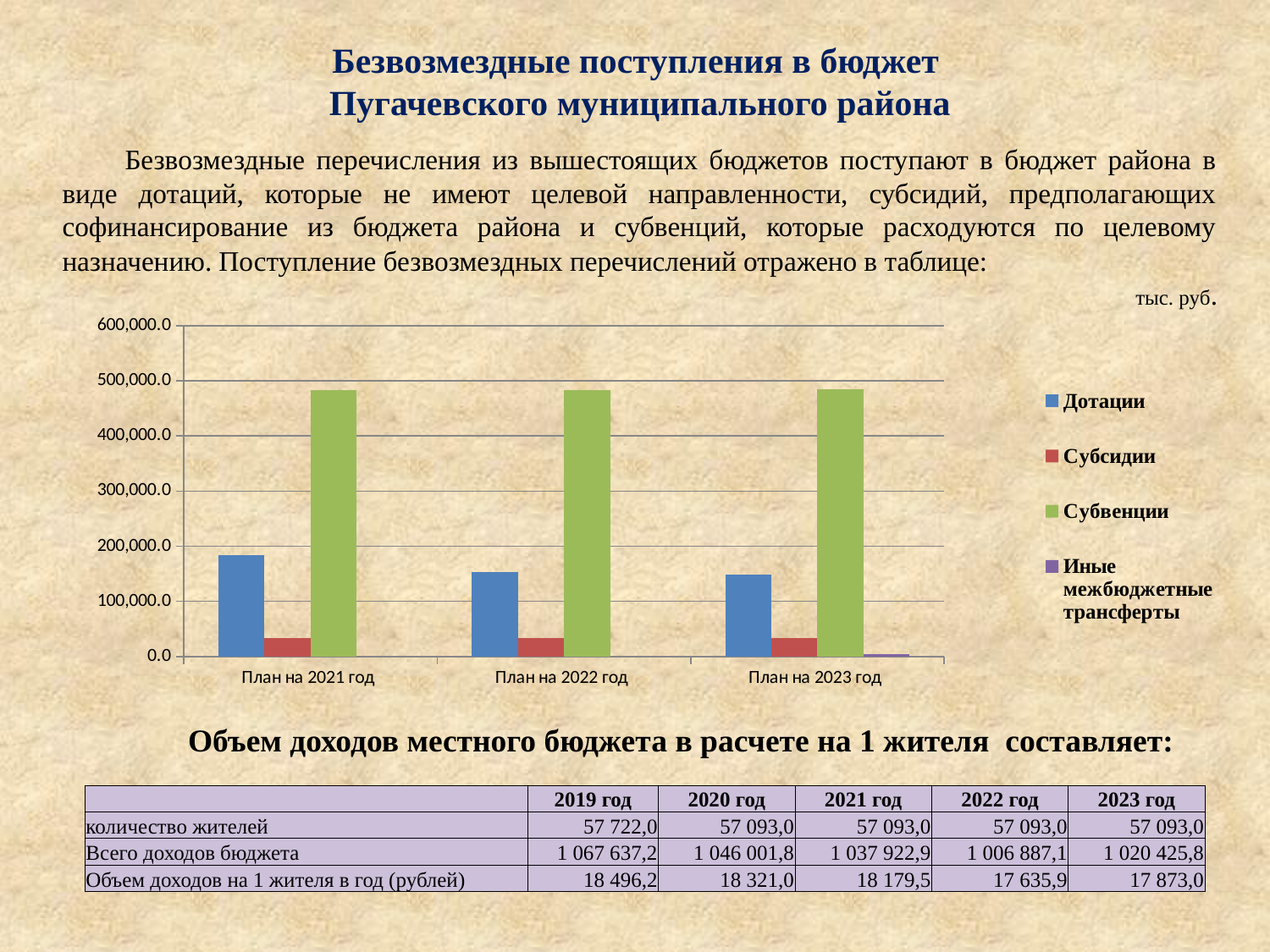

Безвозмездные поступления в бюджет
Пугачевского муниципального района

Безвозмездные перечисления из вышестоящих бюджетов поступают в бюджет района в виде дотаций, которые не имеют целевой направленности, субсидий, предполагающих софинансирование из бюджета района и субвенций, которые расходуются по целевому назначению. Поступление безвозмездных перечислений отражено в таблице:
тыс. руб.

### Chart

| Category | Дотации | Субсидии | Субвенции | Иные межбюджетные трансферты |
|---|---|---|---|---|
| План на 2021 год  | 183734.6 | 33513.8 | 482956.6 | None |
| План на 2022 год  | 153534.8 | 33513.8 | 483574.1 | None |
| План на 2023 год  | 148738.7 | 33513.8 | 484042.1 | 4850.0 |
Объем доходов местного бюджета в расчете на 1 жителя  составляет:
|  | 2019 год | 2020 год | 2021 год | 2022 год | 2023 год |
| --- | --- | --- | --- | --- | --- |
| количество жителей | 57 722,0 | 57 093,0 | 57 093,0 | 57 093,0 | 57 093,0 |
| Всего доходов бюджета | 1 067 637,2 | 1 046 001,8 | 1 037 922,9 | 1 006 887,1 | 1 020 425,8 |
| Объем доходов на 1 жителя в год (рублей) | 18 496,2 | 18 321,0 | 18 179,5 | 17 635,9 | 17 873,0 |